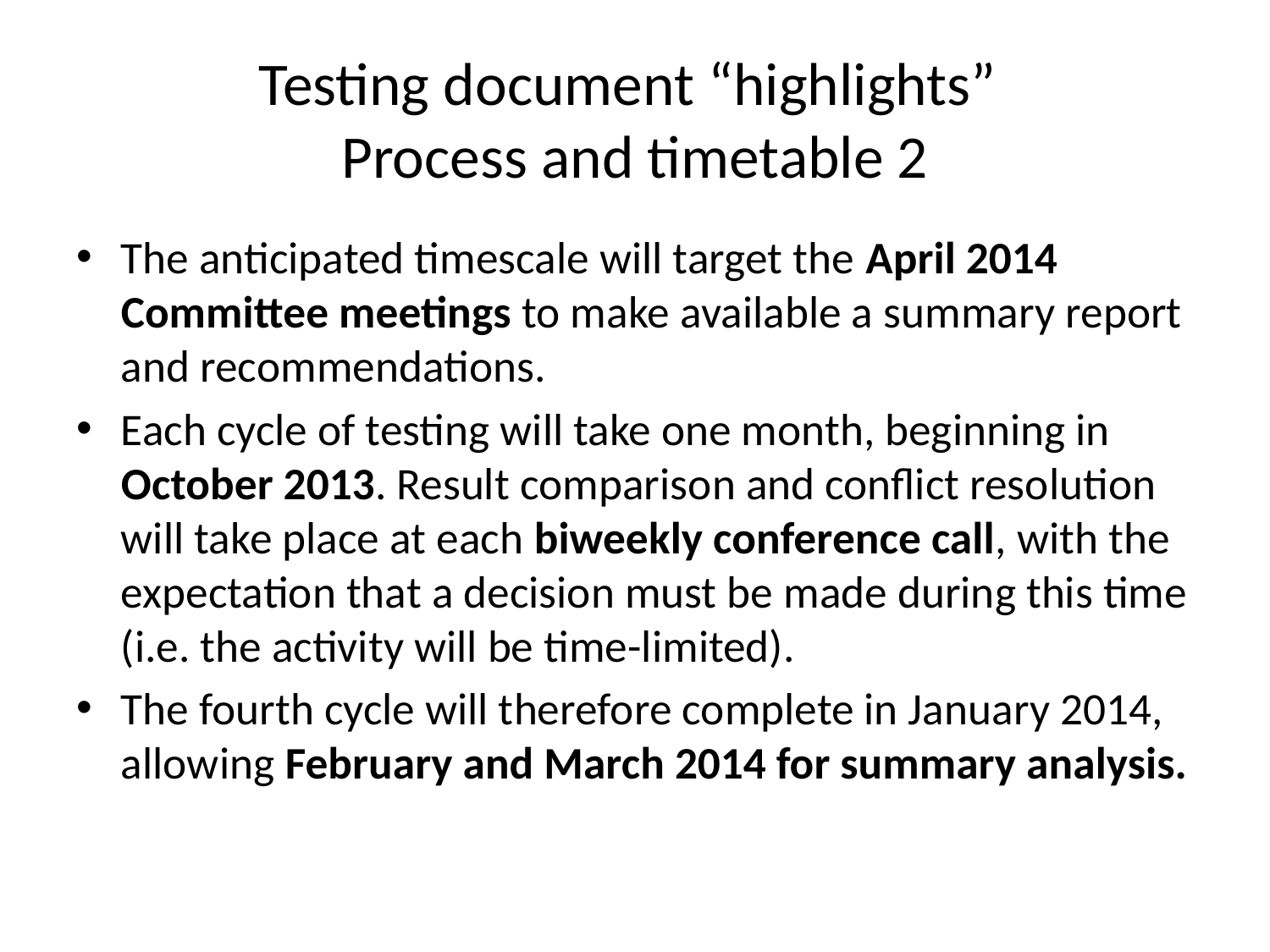

# Testing document “highlights” Process and timetable 2
The anticipated timescale will target the April 2014 Committee meetings to make available a summary report and recommendations.
Each cycle of testing will take one month, beginning in October 2013. Result comparison and conflict resolution will take place at each biweekly conference call, with the expectation that a decision must be made during this time (i.e. the activity will be time-limited).
The fourth cycle will therefore complete in January 2014, allowing February and March 2014 for summary analysis.